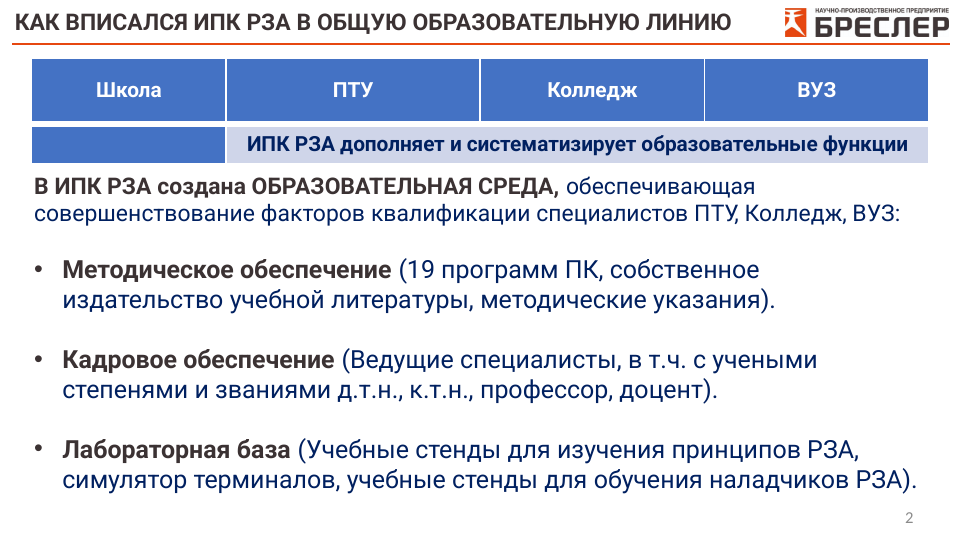

КАК ВПИСАЛСЯ ИПК РЗА В ОБЩУЮ ОБРАЗОВАТЕЛЬНУЮ ЛИНИЮ
| Школа | ПТУ | Колледж | ВУЗ |
| --- | --- | --- | --- |
|  | ИПК РЗА дополняет и систематизирует образовательные функции |  |  |
Лицензия
Министерства образования и молодежной политики ЧР
В ИПК РЗА создана ОБРАЗОВАТЕЛЬНАЯ СРЕДА, обеспечивающая совершенствование факторов квалификации специалистов ПТУ, Колледж, ВУЗ:

Методическое обеспечение (19 программ ПК, собственное издательство учебной литературы, методические указания).

Кадровое обеспечение (Ведущие специалисты, в т.ч. с учеными степенями и званиями д.т.н., к.т.н., профессор, доцент).

Лабораторная база (Учебные стенды для изучения принципов РЗА, симулятор терминалов, учебные стенды для обучения наладчиков РЗА).
13
образовательных программ
более
2000
слушателей
2